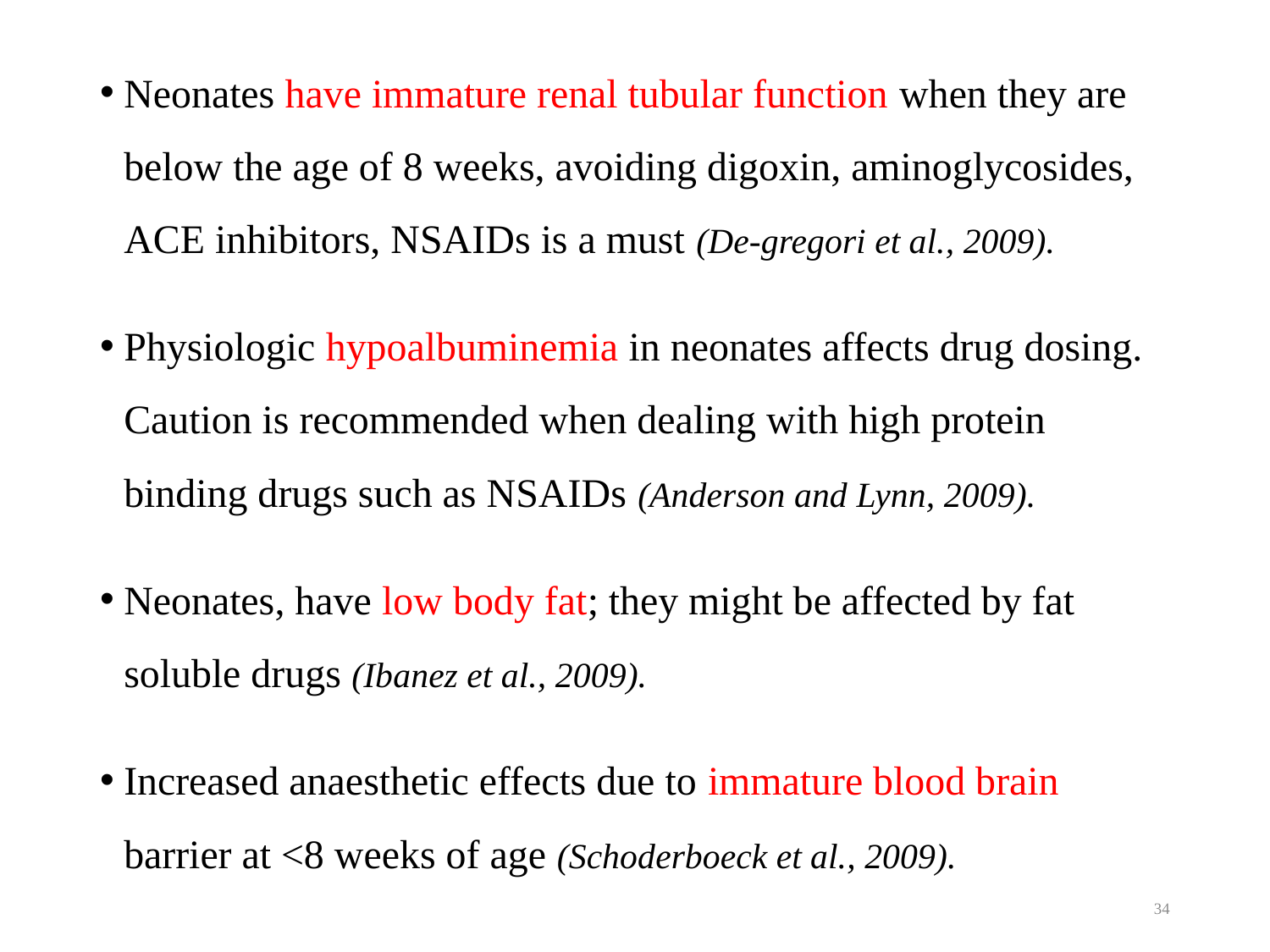

Neonates have immature renal tubular function when they are below the age of 8 weeks, avoiding digoxin, aminoglycosides, ACE inhibitors, NSAIDs is a must (De-gregori et al., 2009).
Physiologic hypoalbuminemia in neonates affects drug dosing. Caution is recommended when dealing with high protein binding drugs such as NSAIDs (Anderson and Lynn, 2009).
Neonates, have low body fat; they might be affected by fat soluble drugs (Ibanez et al., 2009).
Increased anaesthetic effects due to immature blood brain barrier at <8 weeks of age (Schoderboeck et al., 2009).
34